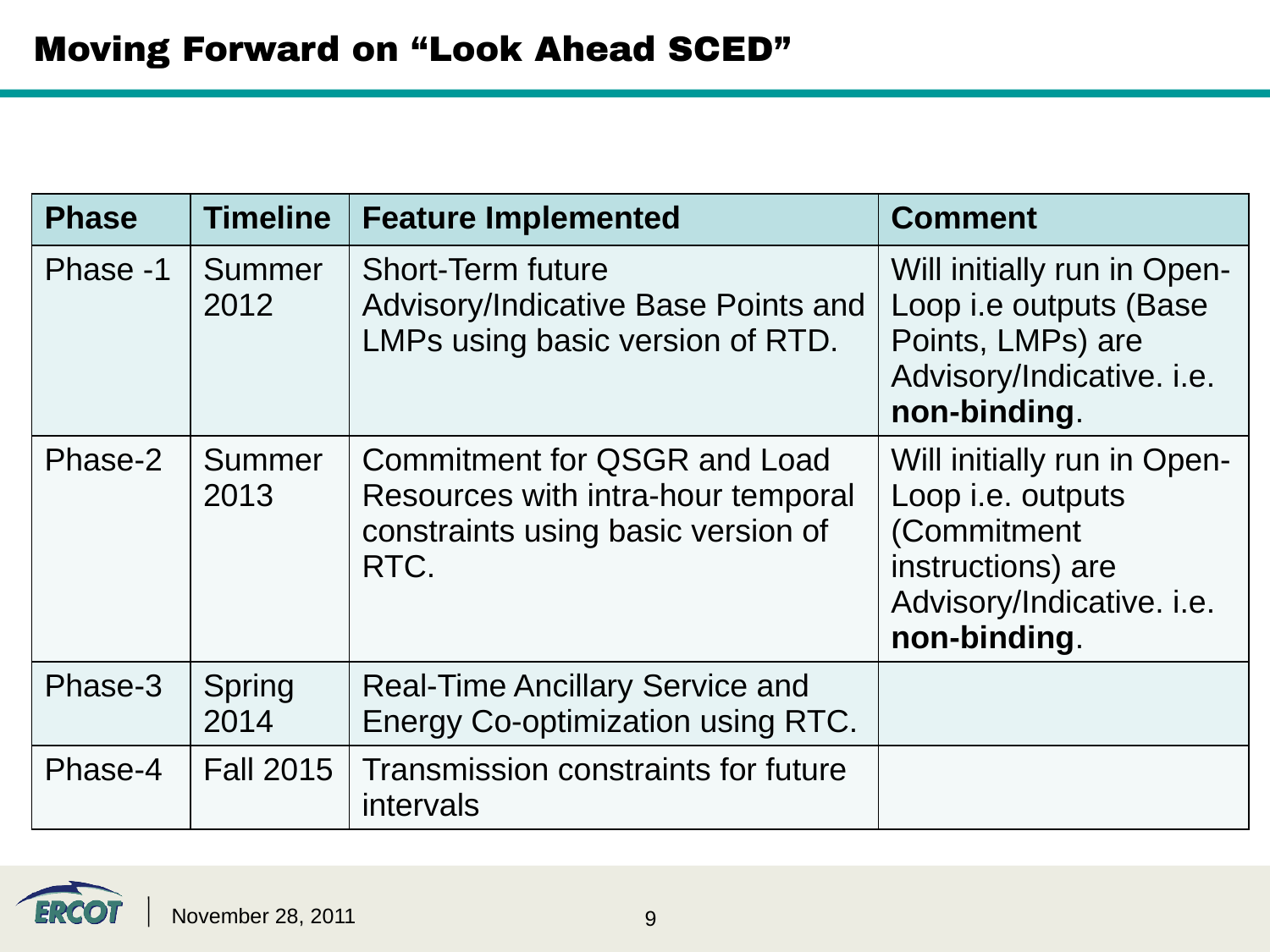

# Moving Forward on “Look Ahead SCED”
| Phase | Timeline | Feature Implemented | Comment |
| --- | --- | --- | --- |
| Phase -1 | Summer 2012 | Short-Term future Advisory/Indicative Base Points and LMPs using basic version of RTD. | Will initially run in Open-Loop i.e outputs (Base Points, LMPs) are Advisory/Indicative. i.e. non-binding. |
| Phase-2 | Summer 2013 | Commitment for QSGR and Load Resources with intra-hour temporal constraints using basic version of RTC. | Will initially run in Open-Loop i.e. outputs (Commitment instructions) are Advisory/Indicative. i.e. non-binding. |
| Phase-3 | Spring 2014 | Real-Time Ancillary Service and Energy Co-optimization using RTC. |  |
| Phase-4 | Fall 2015 | Transmission constraints for future intervals |  |

November 28, 2011